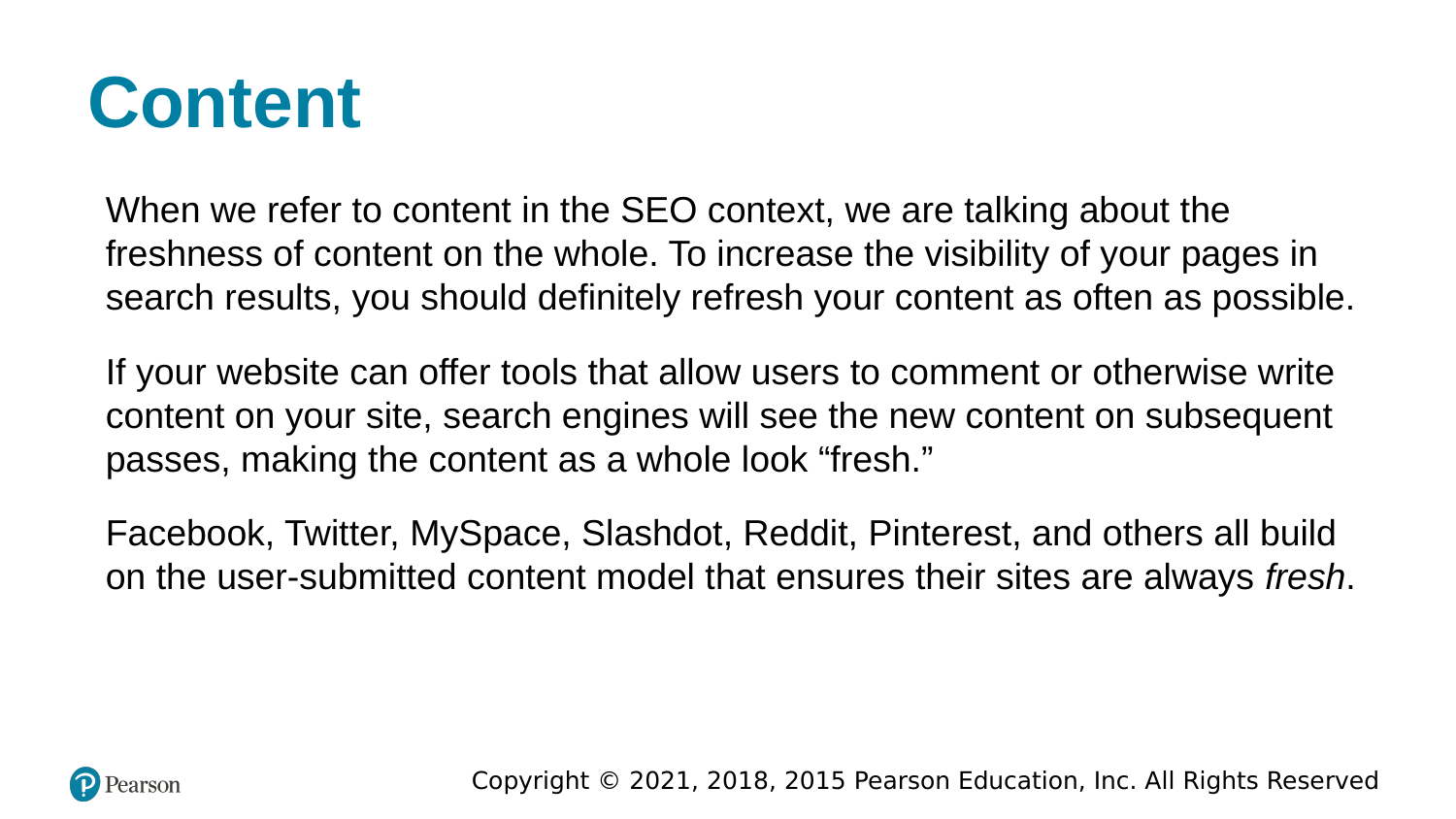

# Content
When we refer to content in the SEO context, we are talking about the freshness of content on the whole. To increase the visibility of your pages in search results, you should definitely refresh your content as often as possible.
If your website can offer tools that allow users to comment or otherwise write content on your site, search engines will see the new content on subsequent passes, making the content as a whole look “fresh.”
Facebook, Twitter, MySpace, Slashdot, Reddit, Pinterest, and others all build on the user-submitted content model that ensures their sites are always fresh.